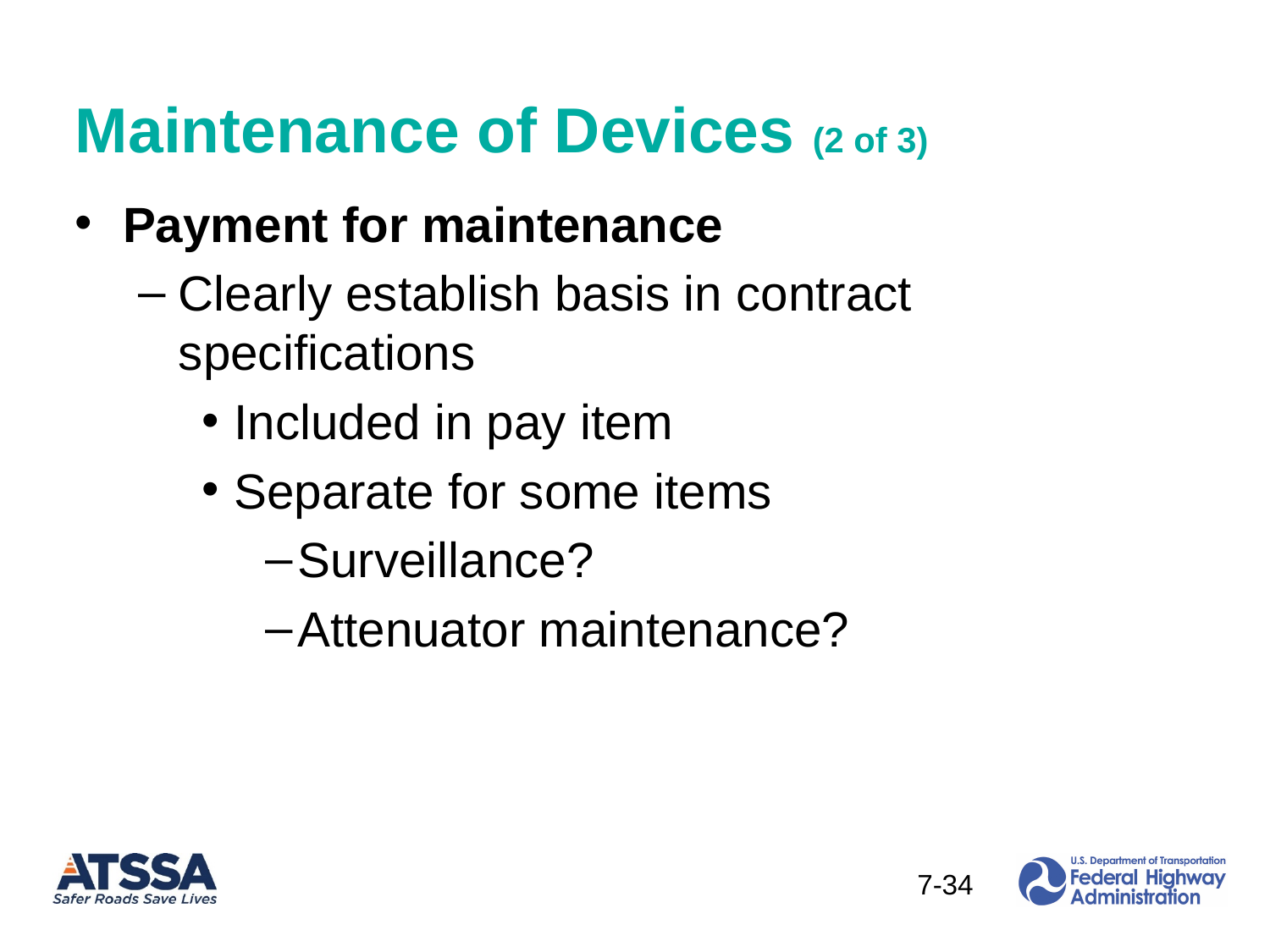

# Maintenance of Devices (2 of 3)
Payment for maintenance
Clearly establish basis in contract specifications
Included in pay item
Separate for some items
Surveillance?
Attenuator maintenance?